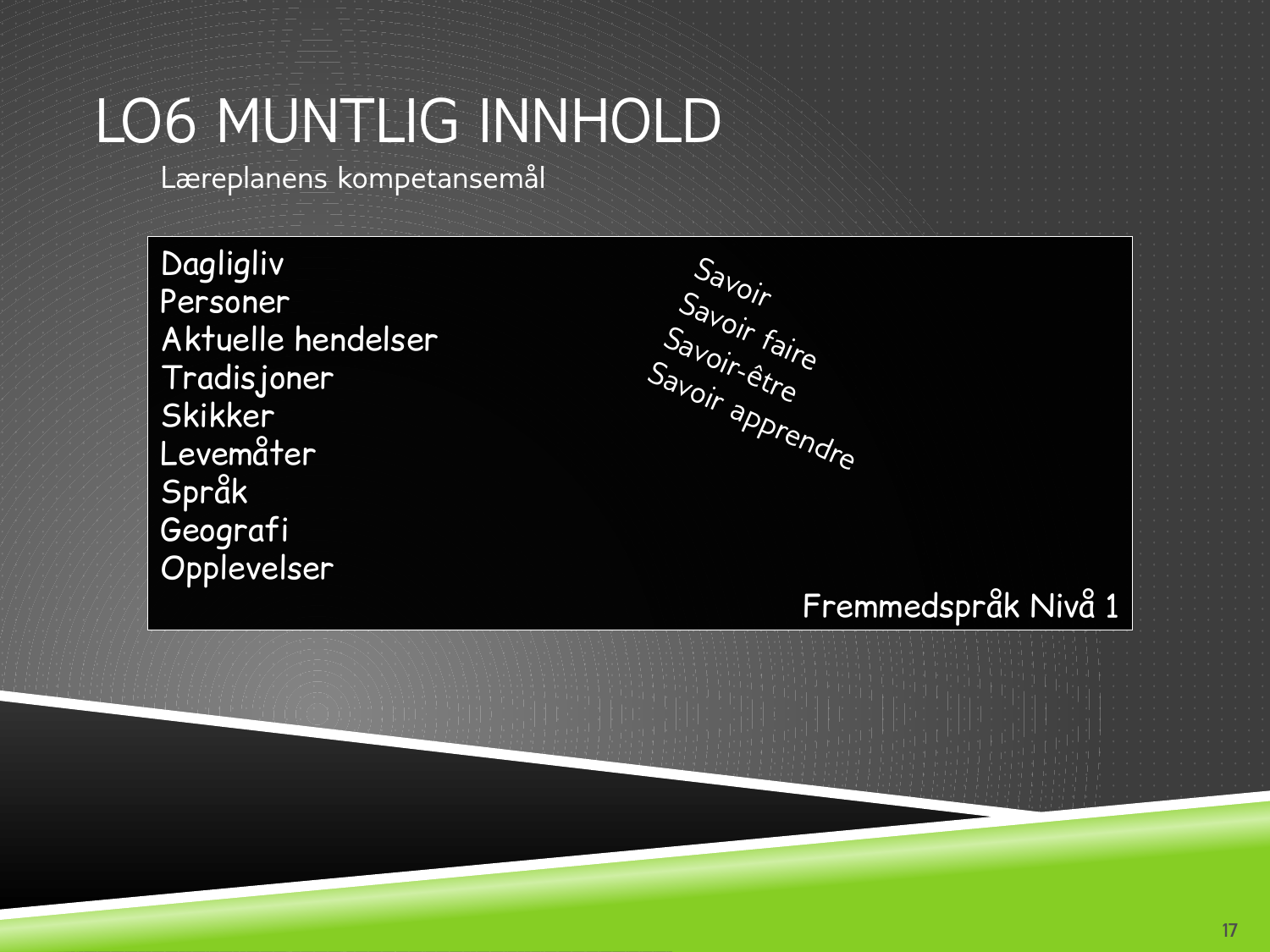

# Lo6 Muntlig innhold
Læreplanens kompetansemål
Dagligliv
Personer
Aktuelle hendelser
Tradisjoner
Skikker
Levemåter
Språk
Geografi
Opplevelser
Fremmedspråk Nivå 1
Savoir
Savoir faire
Savoir-être
Savoir apprendre
17